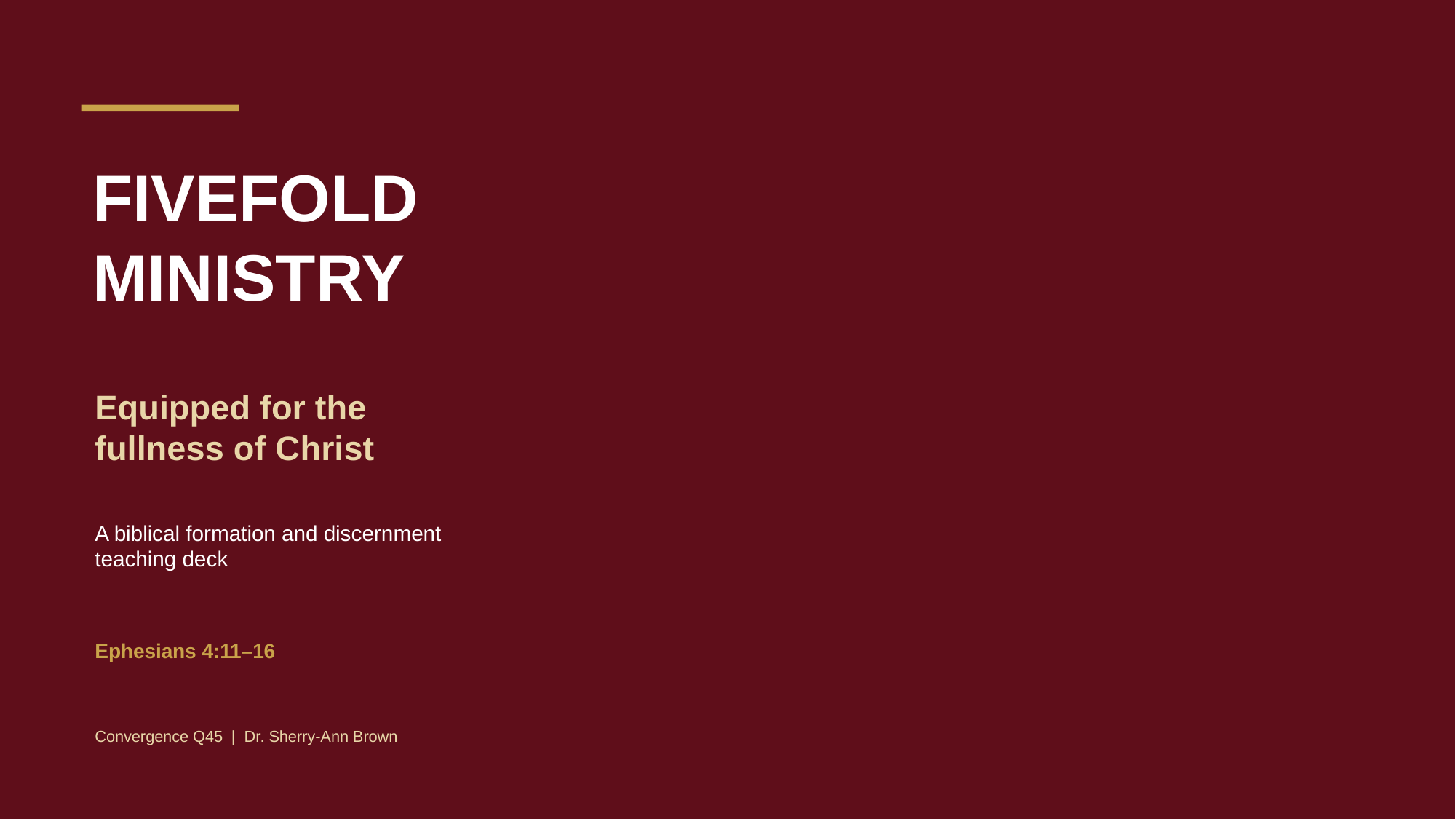

FIVEFOLD
MINISTRY
Equipped for the
fullness of Christ
A biblical formation and discernment teaching deck
Ephesians 4:11–16
Convergence Q45  |  Dr. Sherry-Ann Brown